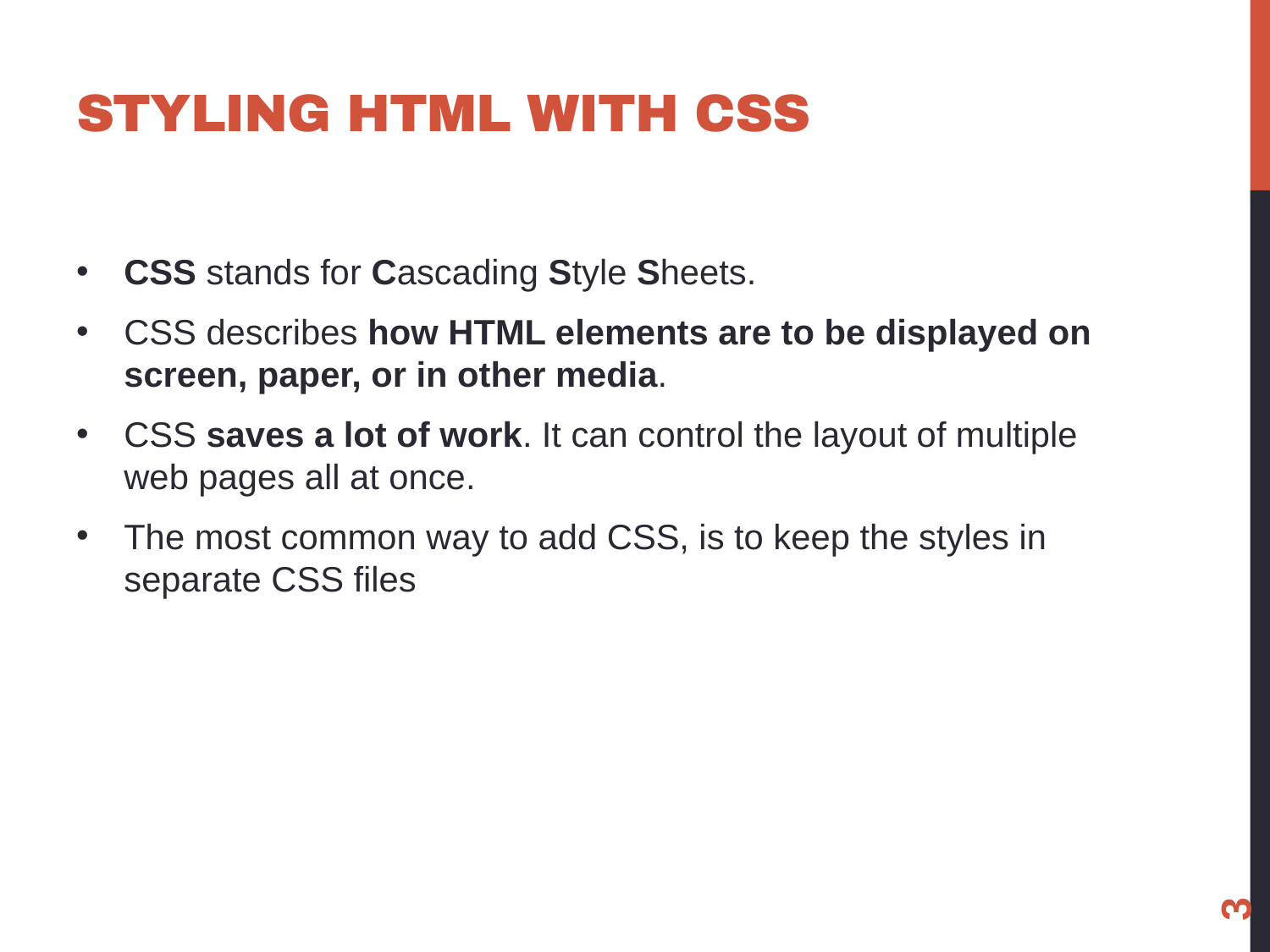

# Styling HTML with CSS
CSS stands for Cascading Style Sheets.
CSS describes how HTML elements are to be displayed on screen, paper, or in other media.
CSS saves a lot of work. It can control the layout of multiple web pages all at once.
The most common way to add CSS, is to keep the styles in separate CSS files
3